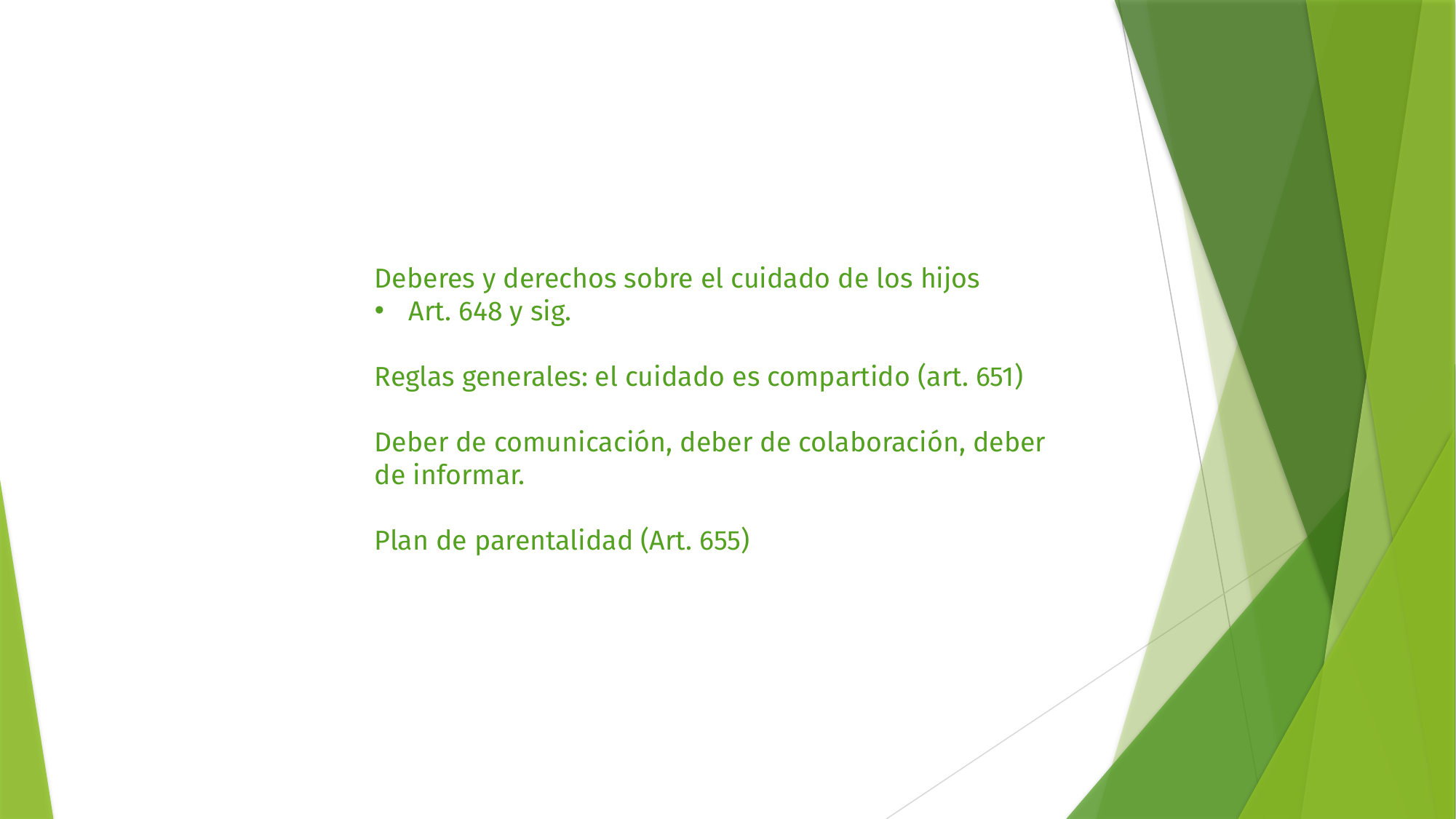

Deberes y derechos sobre el cuidado de los hijos
Art. 648 y sig.

Reglas generales: el cuidado es compartido (art. 651)

Deber de comunicación, deber de colaboración, deber de informar.

Plan de parentalidad (Art. 655)